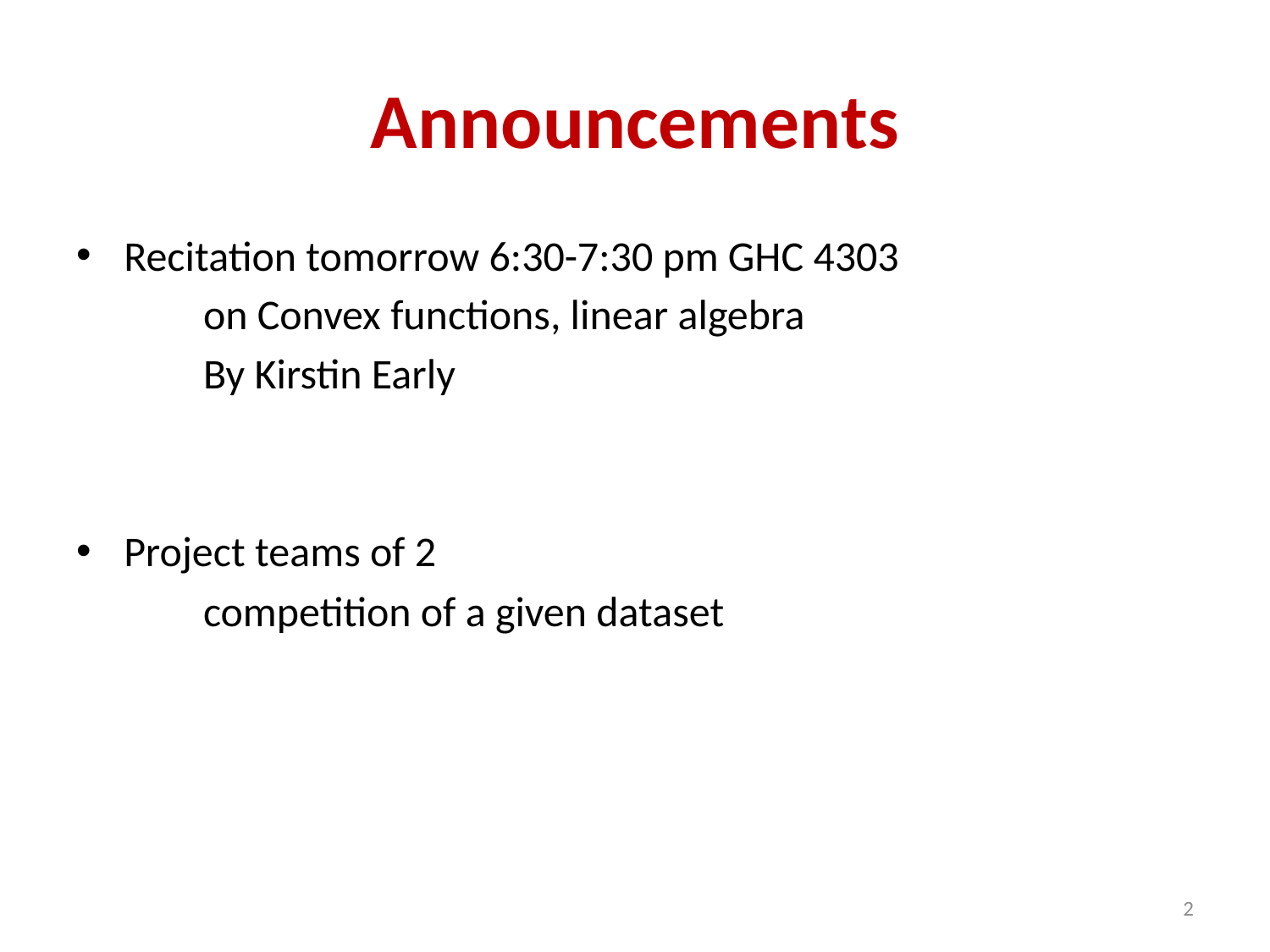

# Announcements
Recitation tomorrow 6:30-7:30 pm GHC 4303
	on Convex functions, linear algebra
	By Kirstin Early

Project teams of 2
	competition of a given dataset
2